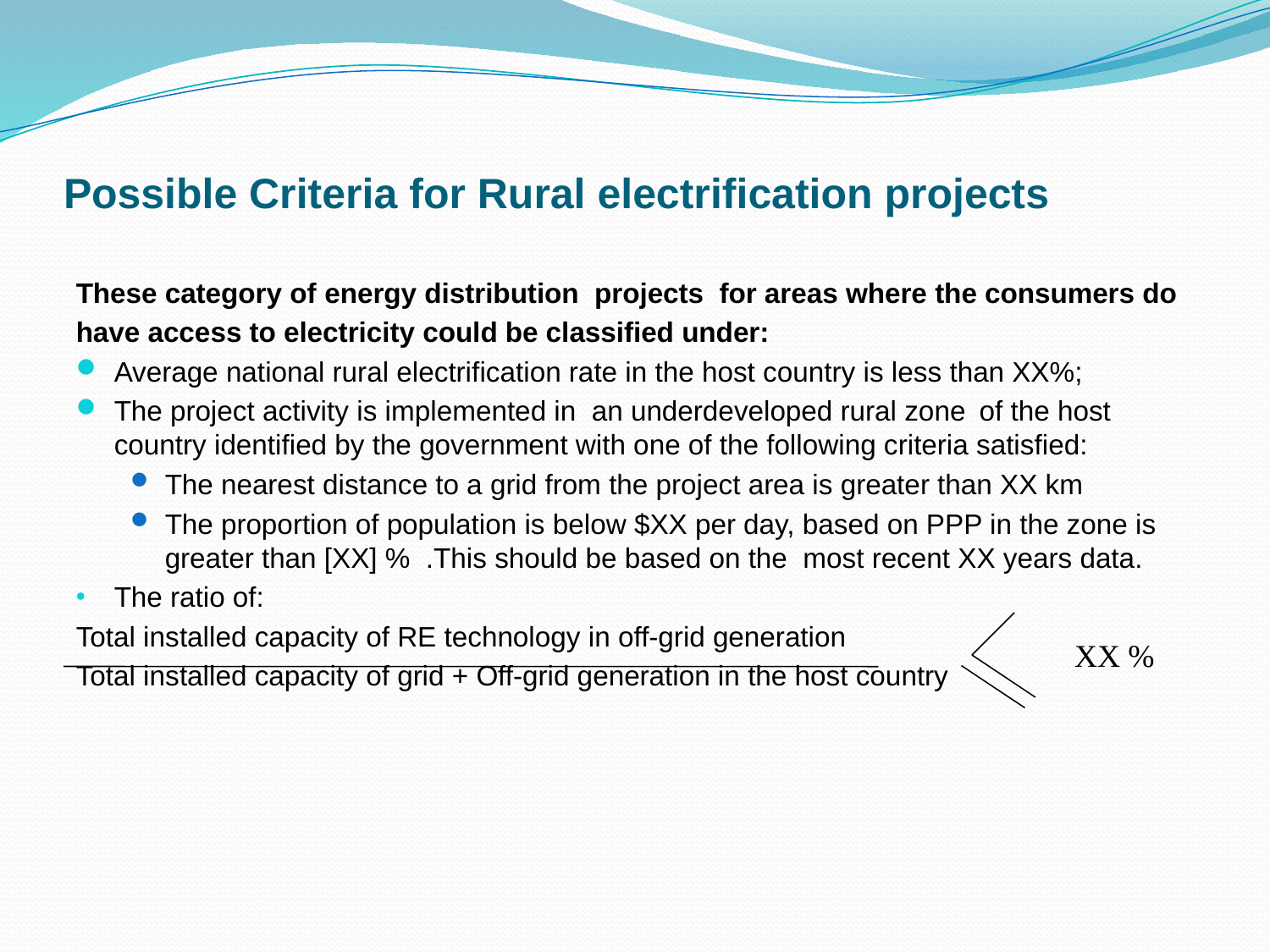

# Possible Criteria for Rural electrification projects
These category of energy distribution  projects  for areas where the consumers do
have access to electricity could be classified under:
Average national rural electrification rate in the host country is less than XX%;
The project activity is implemented in  an underdeveloped rural zone  of the host country identified by the government with one of the following criteria satisfied:
The nearest distance to a grid from the project area is greater than XX km
The proportion of population is below $XX per day, based on PPP in the zone is greater than [XX] %  .This should be based on the  most recent XX years data.
The ratio of:
Total installed capacity of RE technology in off-grid generation
Total installed capacity of grid + Off-grid generation in the host country

XX %